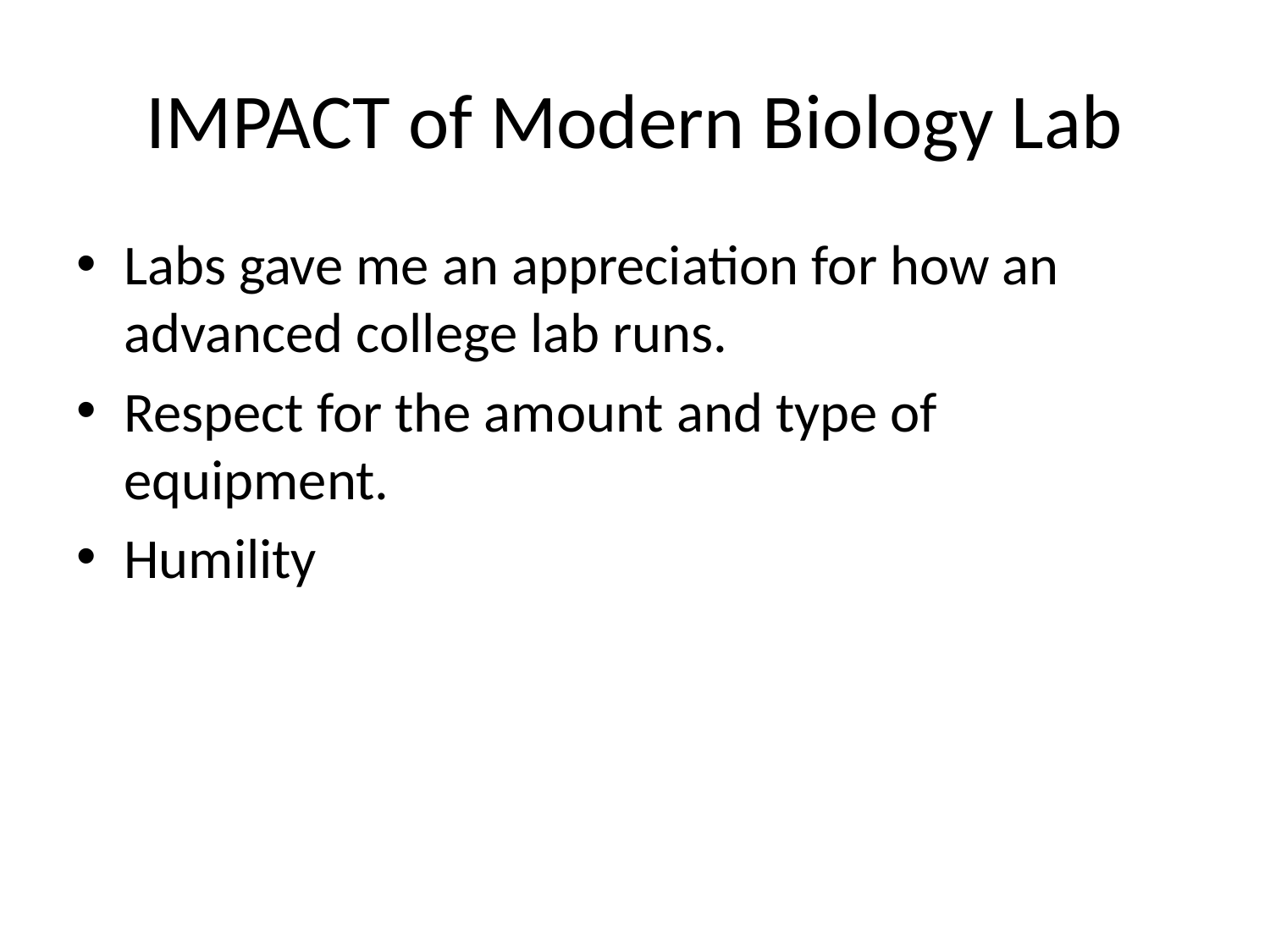

# IMPACT of Modern Biology Lab
Labs gave me an appreciation for how an advanced college lab runs.
Respect for the amount and type of  equipment.
Humility